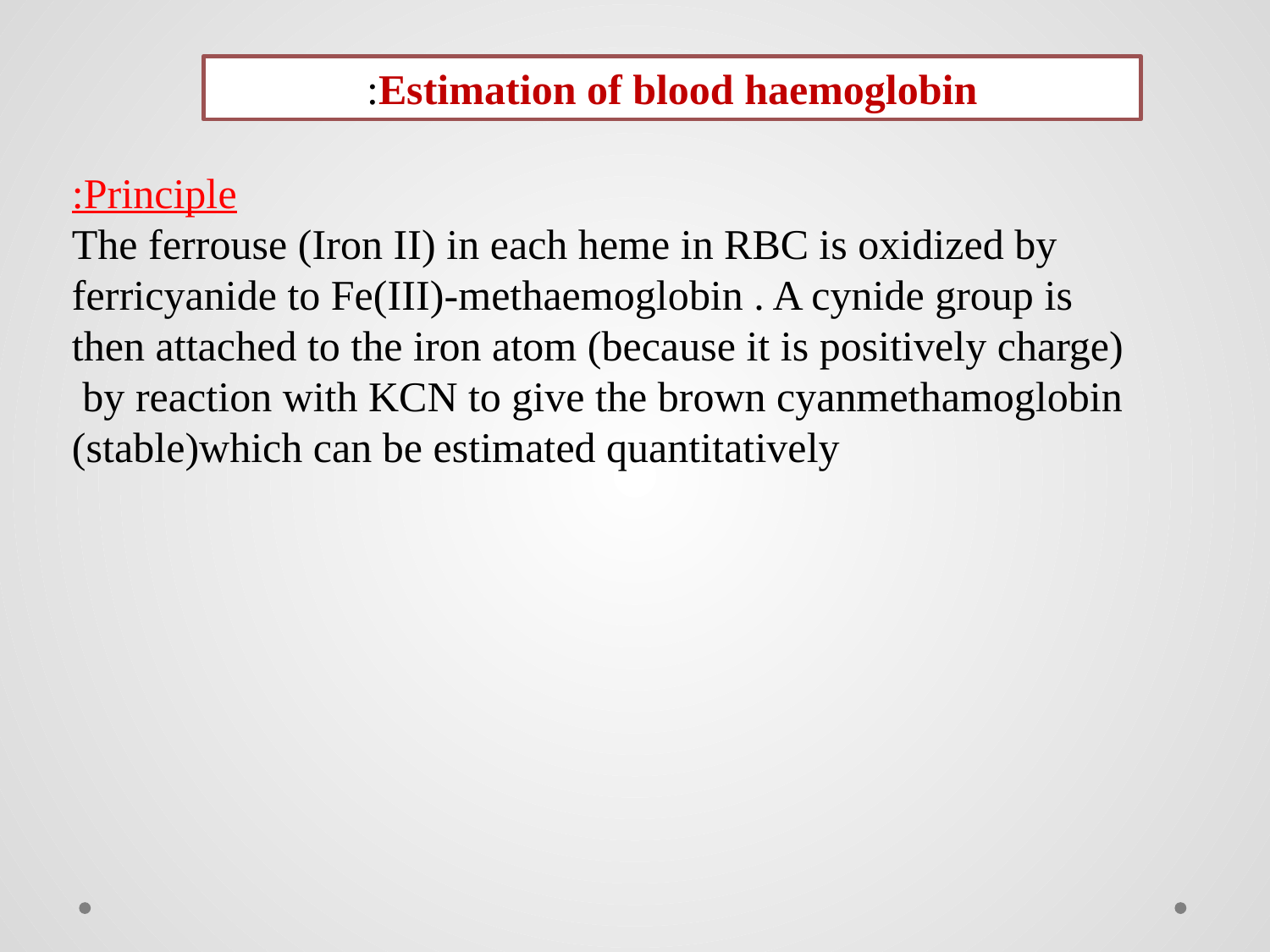

Estimation of blood haemoglobin:

Principle:
The ferrouse (Iron II) in each heme in RBC is oxidized by ferricyanide to Fe(III)-methaemoglobin . A cynide group is then attached to the iron atom (because it is positively charge)  by reaction with KCN to give the brown cyanmethamoglobin (stable)which can be estimated quantitatively